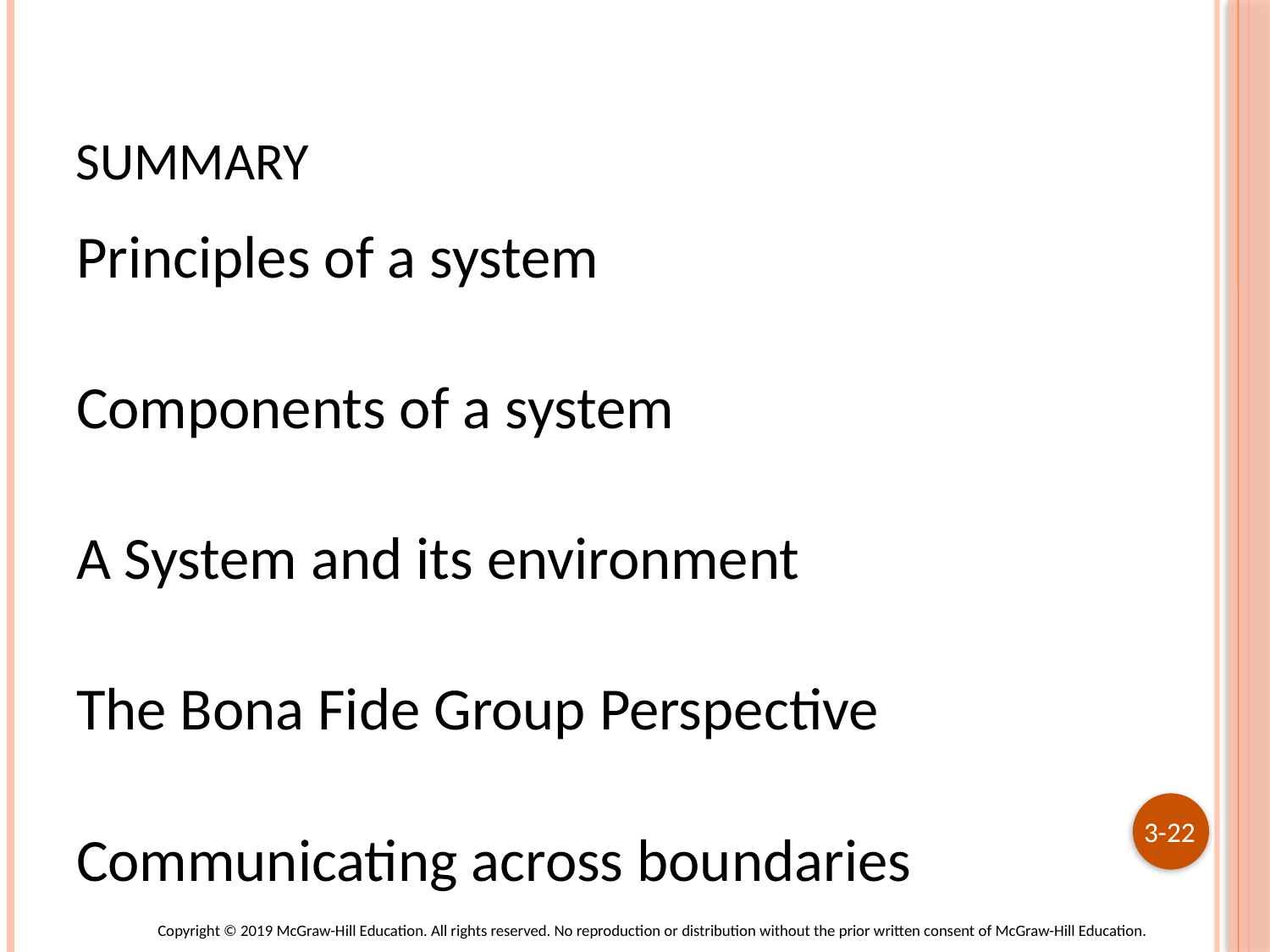

# Summary
Principles of a system

Components of a system

A System and its environment

The Bona Fide Group Perspective

Communicating across boundaries